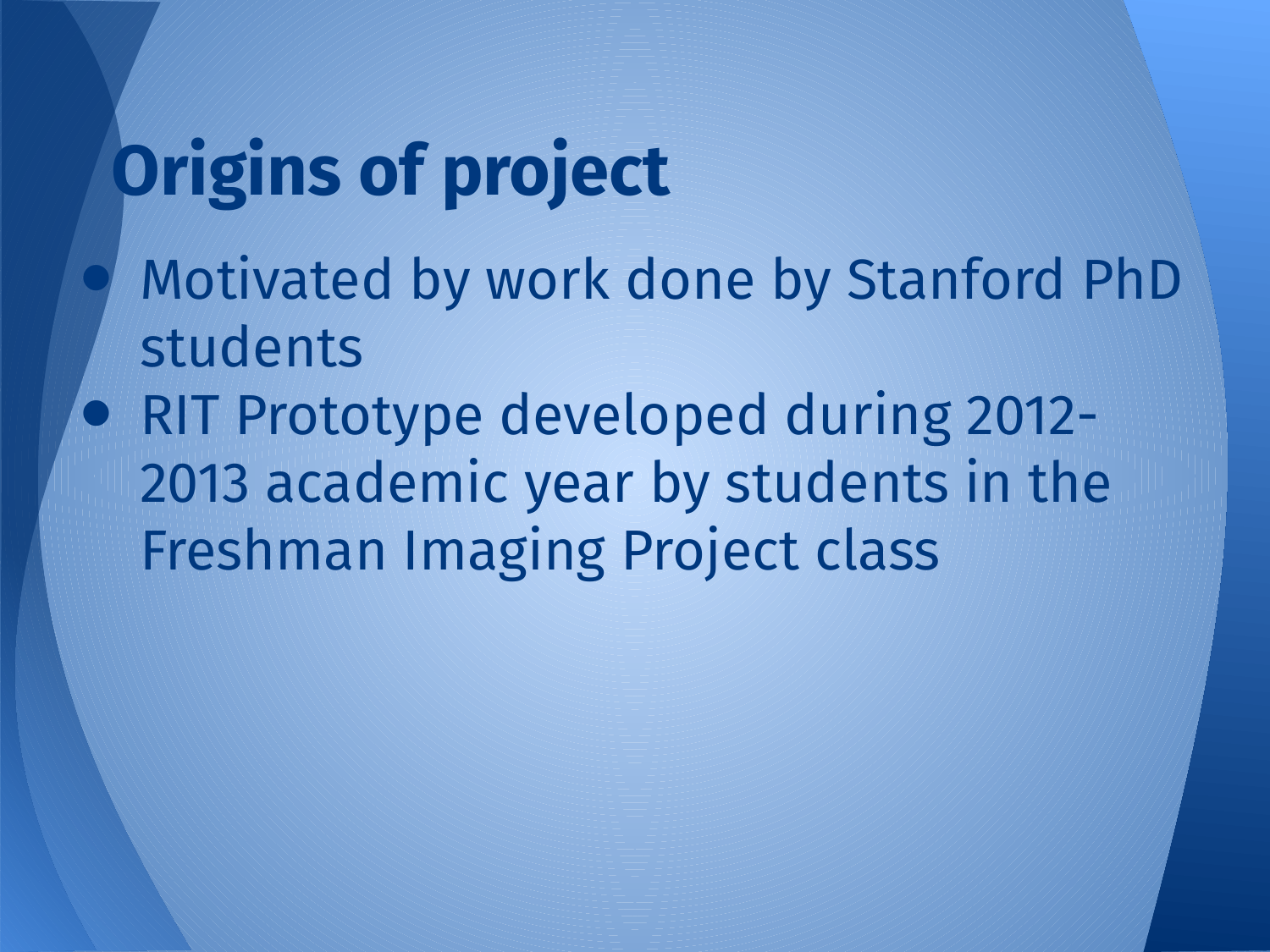

# Origins of project
Motivated by work done by Stanford PhD students
RIT Prototype developed during 2012-2013 academic year by students in the Freshman Imaging Project class